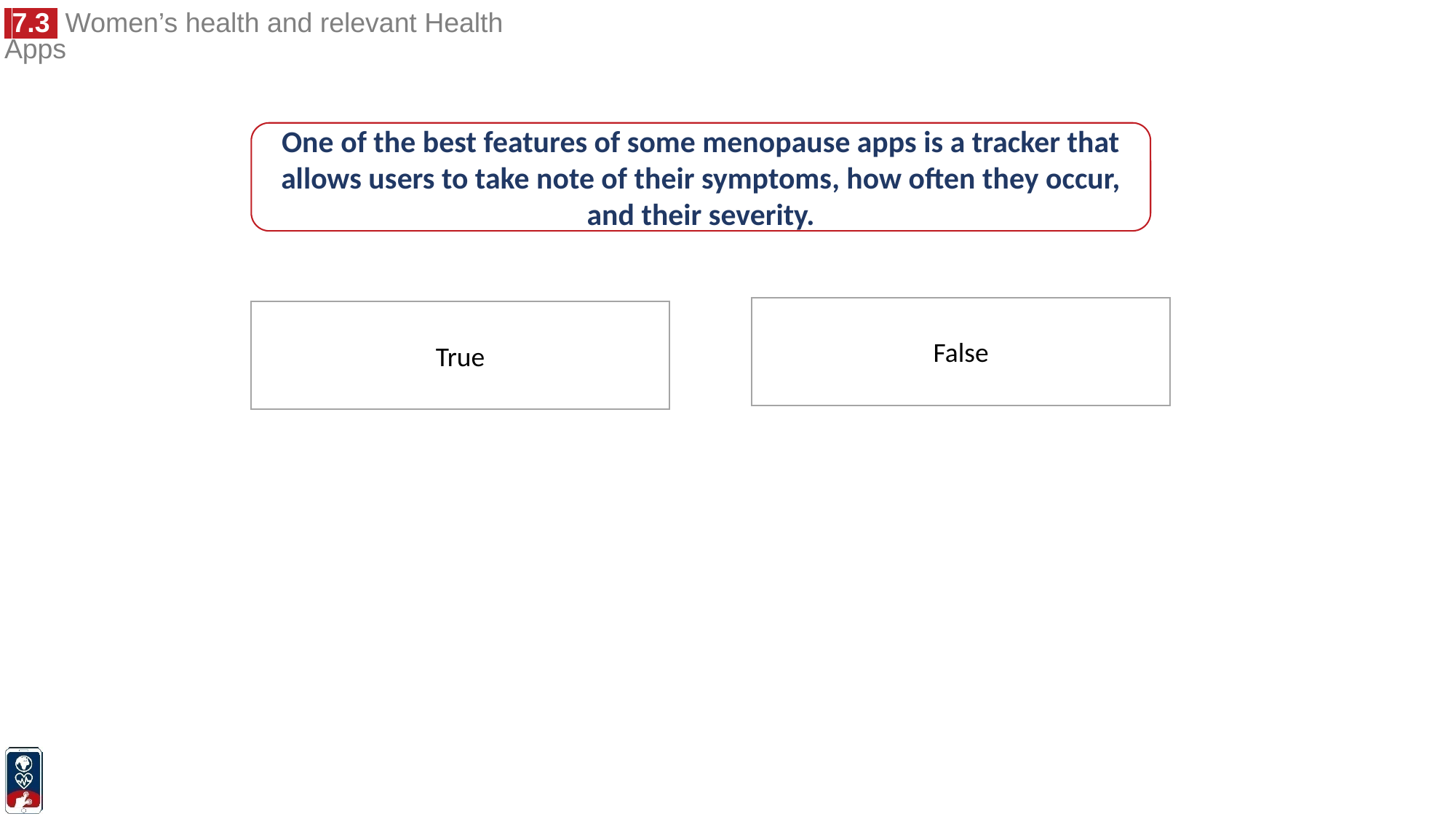

One of the best features of some menopause apps is a tracker that allows users to take note of their symptoms, how often they occur, and their severity.
False
True